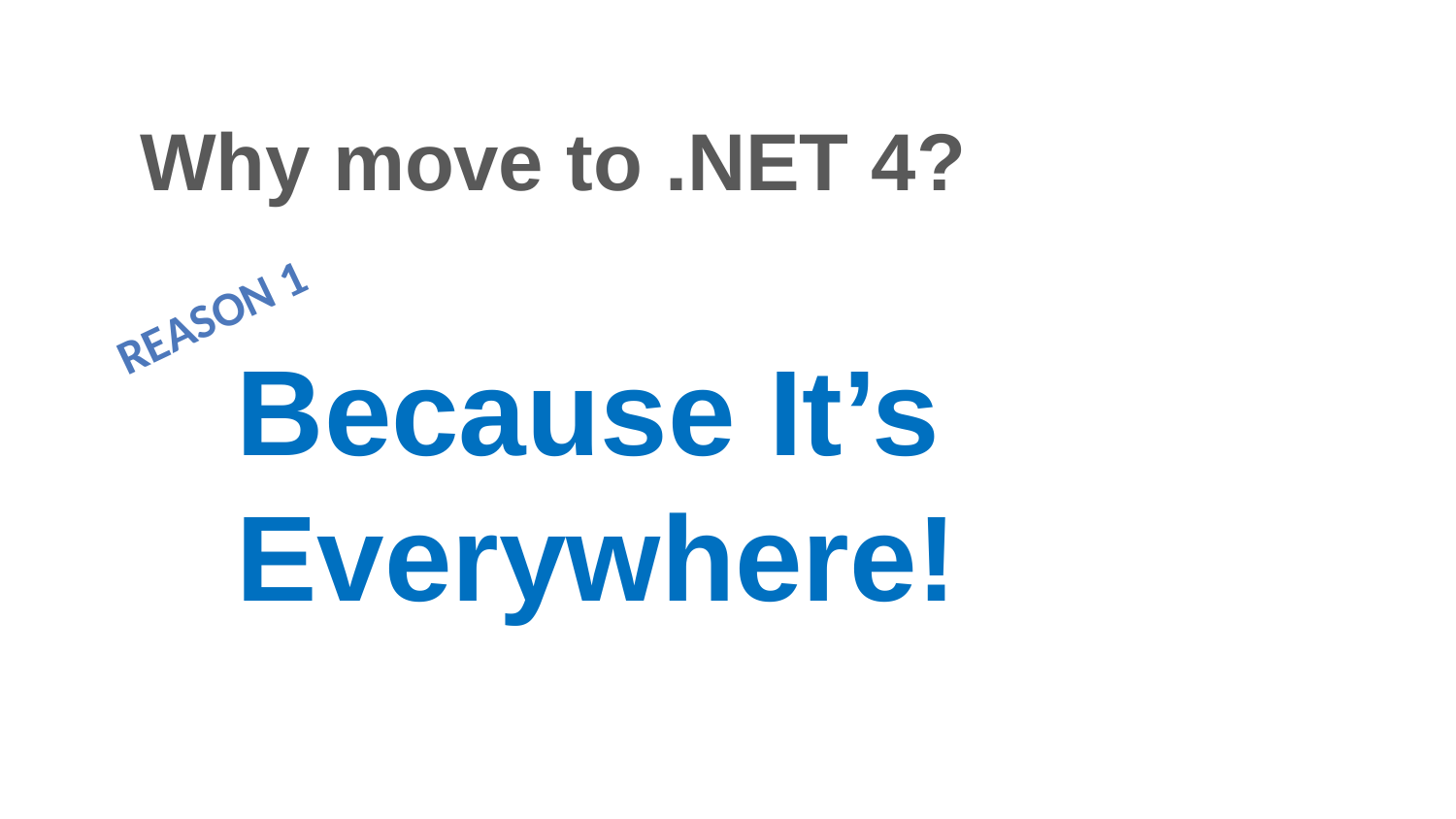

# Why move to .NET 4?
Reason 1
Because It’s Everywhere!